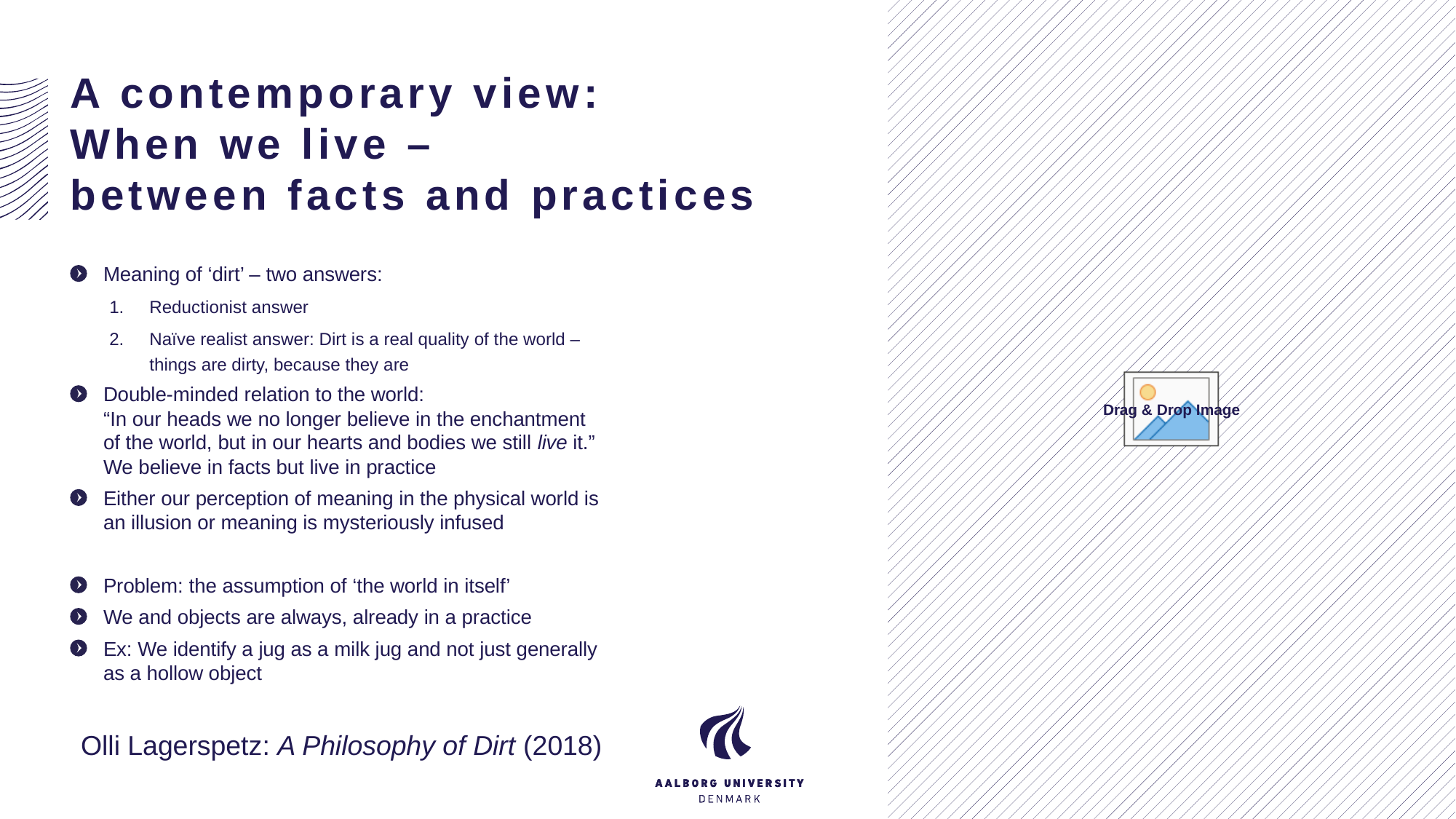

# A contemporary view: When we live – between facts and practices
7
Meaning of ‘dirt’ – two answers:
Reductionist answer
Naïve realist answer: Dirt is a real quality of the world – things are dirty, because they are
Double-minded relation to the world:
“In our heads we no longer believe in the enchantment of the world, but in our hearts and bodies we still live it.”
We believe in facts but live in practice
Either our perception of meaning in the physical world is an illusion or meaning is mysteriously infused

Problem: the assumption of ‘the world in itself’
We and objects are always, already in a practice
Ex: We identify a jug as a milk jug and not just generally as a hollow object
Olli Lagerspetz: A Philosophy of Dirt (2018)